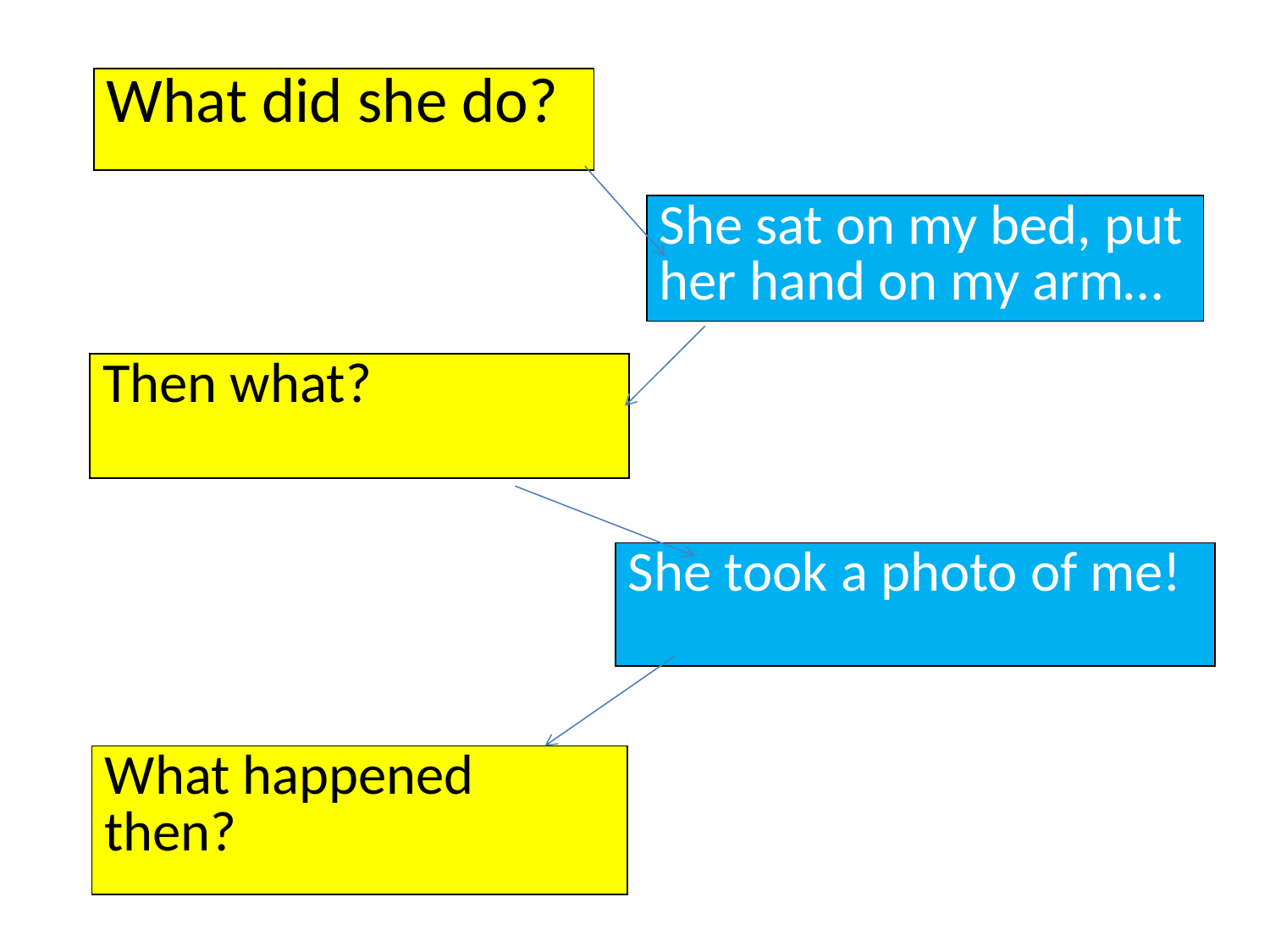

#
| What did she do? |
| --- |
| She sat on my bed, put her hand on my arm… |
| --- |
| Then what? |
| --- |
| She took a photo of me! |
| --- |
| What happened then? |
| --- |